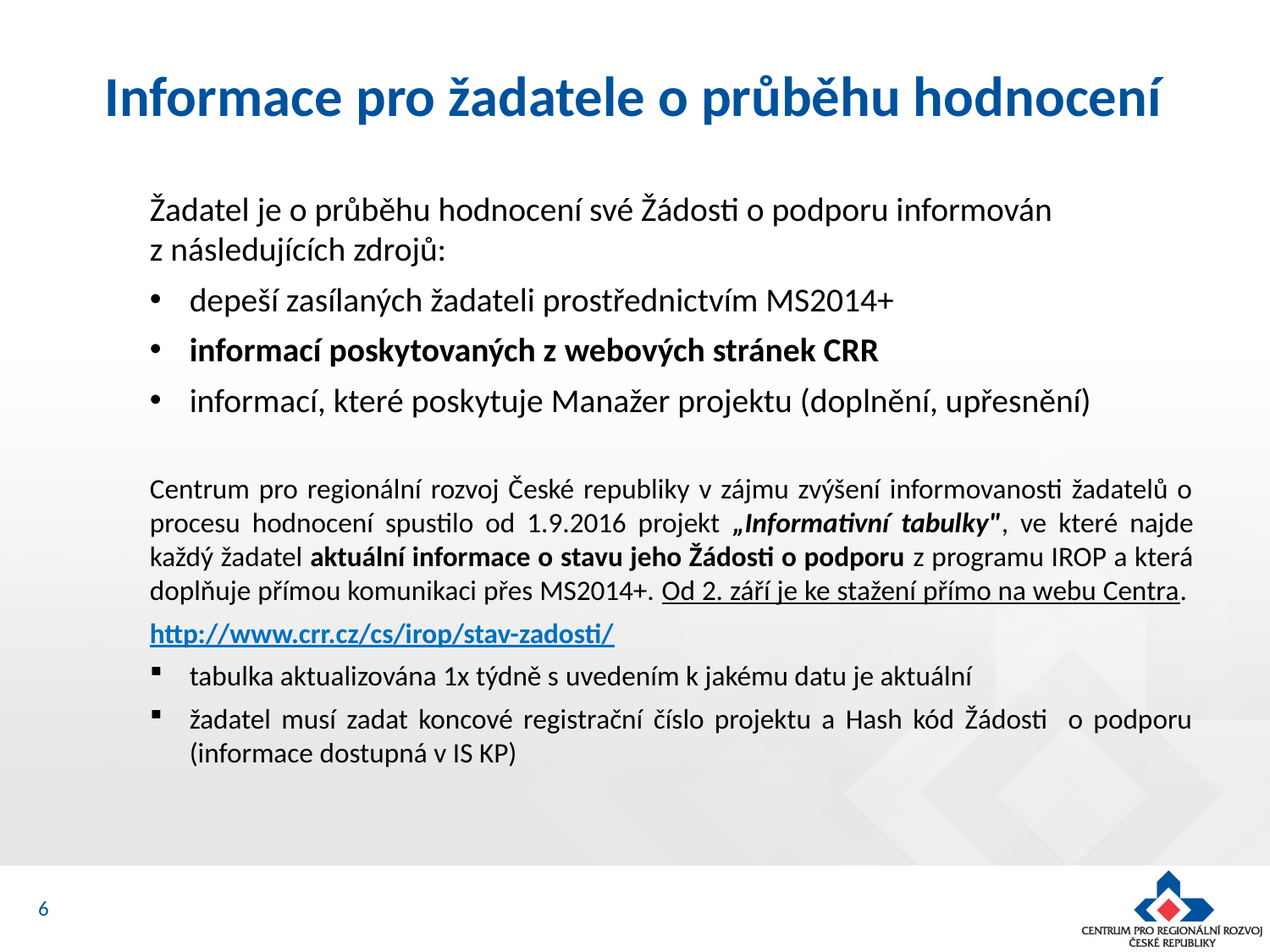

# Informace pro žadatele o průběhu hodnocení
Žadatel je o průběhu hodnocení své Žádosti o podporu informován z následujících zdrojů:
depeší zasílaných žadateli prostřednictvím MS2014+
informací poskytovaných z webových stránek CRR
informací, které poskytuje Manažer projektu (doplnění, upřesnění)

Centrum pro regionální rozvoj České republiky v zájmu zvýšení informovanosti žadatelů o procesu hodnocení spustilo od 1.9.2016 projekt „Informativní tabulky", ve které najde každý žadatel aktuální informace o stavu jeho Žádosti o podporu z programu IROP a která doplňuje přímou komunikaci přes MS2014+. Od 2. září je ke stažení přímo na webu Centra.
http://www.crr.cz/cs/irop/stav-zadosti/
tabulka aktualizována 1x týdně s uvedením k jakému datu je aktuální
žadatel musí zadat koncové registrační číslo projektu a Hash kód Žádosti  o podporu (informace dostupná v IS KP)
6